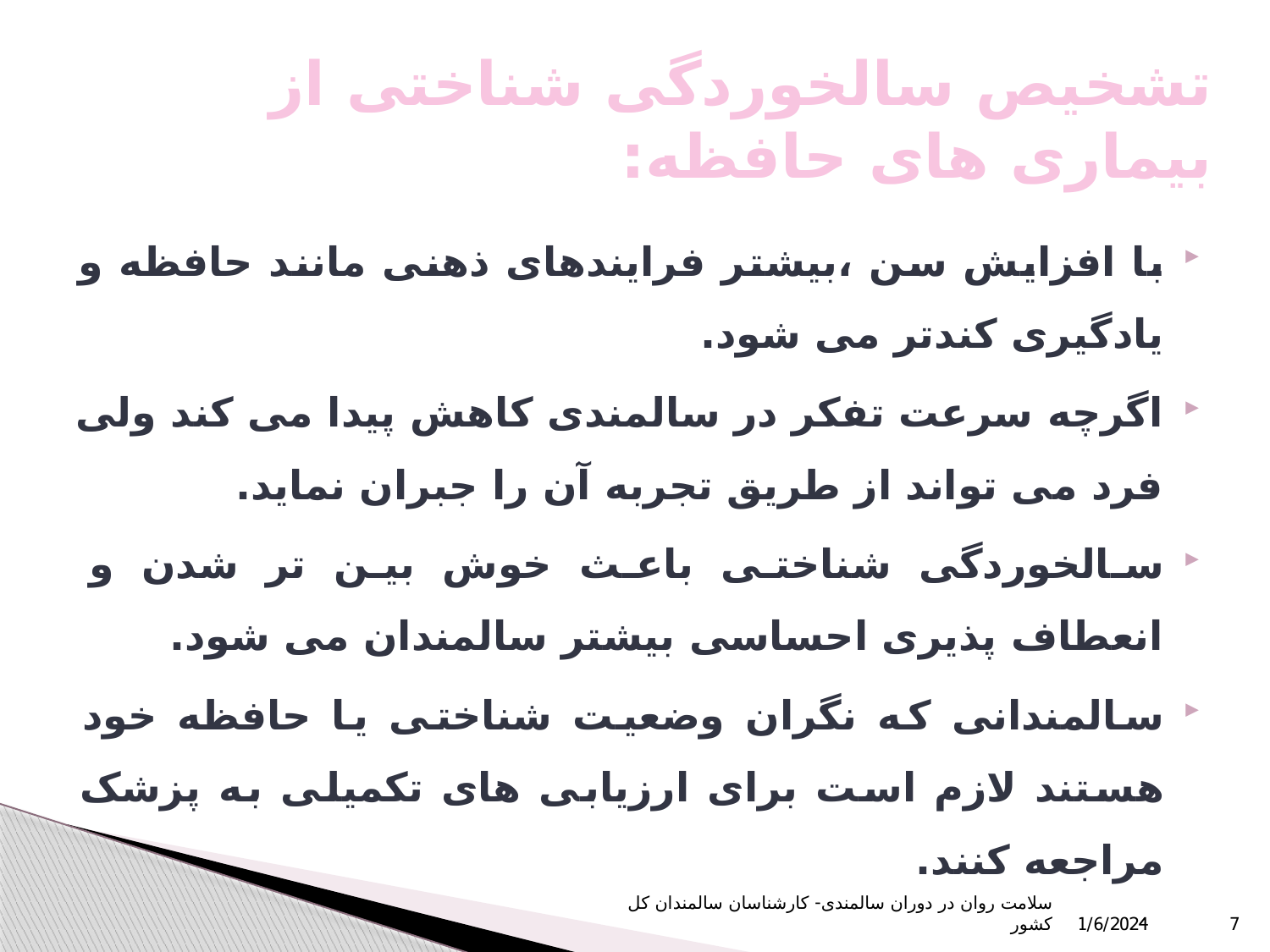

# تشخیص سالخوردگی شناختی از بیماری های حافظه:
با افزایش سن ،بیشتر فرایندهای ذهنی مانند حافظه و یادگیری کندتر می شود.
اگرچه سرعت تفکر در سالمندی کاهش پیدا می کند ولی فرد می تواند از طریق تجربه آن را جبران نماید.
سالخوردگی شناختی باعث خوش بین تر شدن و انعطاف پذیری احساسی بیشتر سالمندان می شود.
سالمندانی که نگران وضعیت شناختی یا حافظه خود هستند لازم است برای ارزیابی های تکمیلی به پزشک مراجعه کنند.
سلامت روان در دوران سالمندی- کارشناسان سالمندان کل کشور
1/6/2024
7